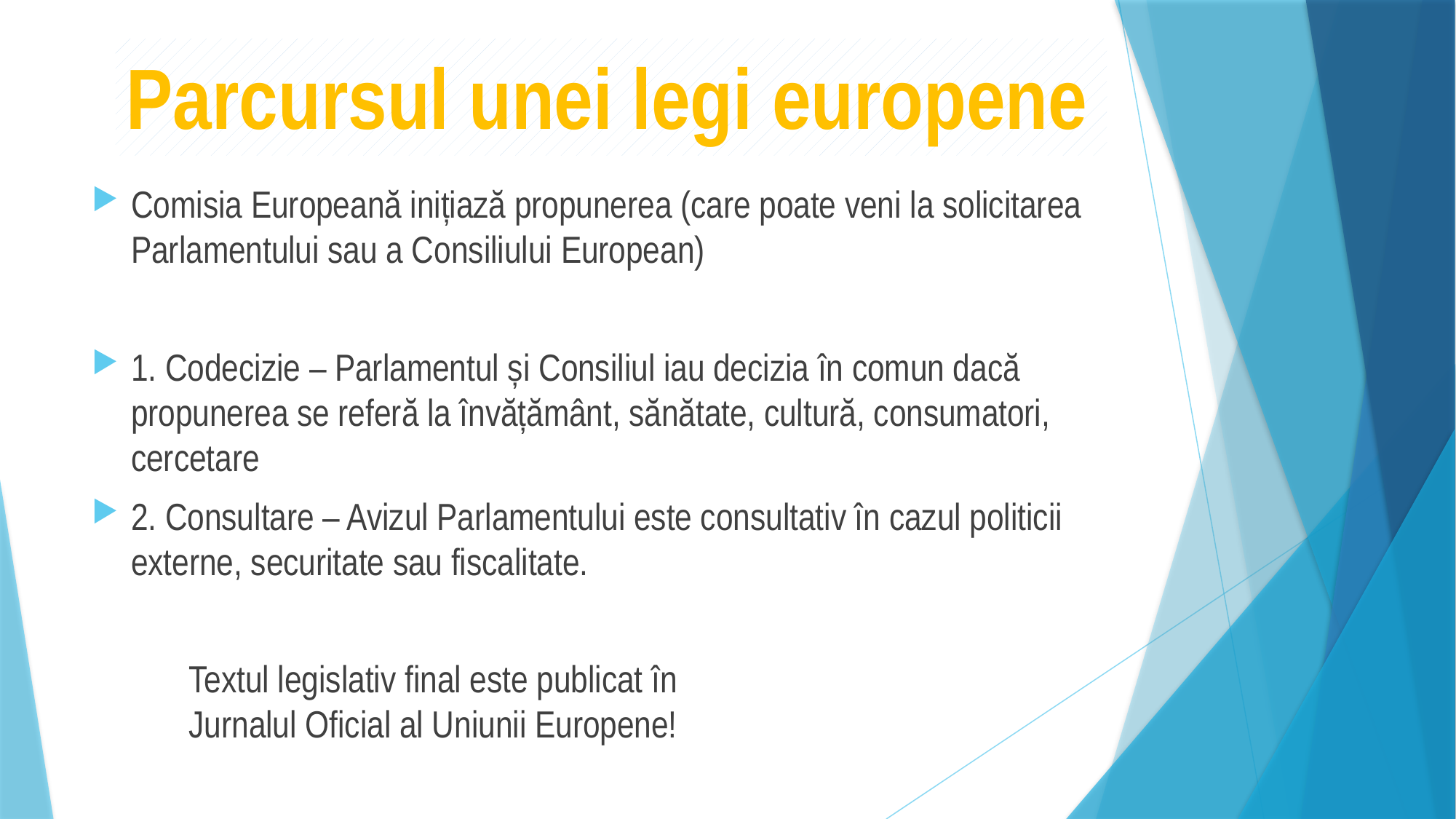

# Parcursul unei legi europene
Comisia Europeană inițiază propunerea (care poate veni la solicitarea Parlamentului sau a Consiliului European)

1. Codecizie – Parlamentul și Consiliul iau decizia în comun dacă propunerea se referă la învățământ, sănătate, cultură, consumatori, cercetare
2. Consultare – Avizul Parlamentului este consultativ în cazul politicii externe, securitate sau fiscalitate.

			Textul legislativ final este publicat în
			Jurnalul Oficial al Uniunii Europene!